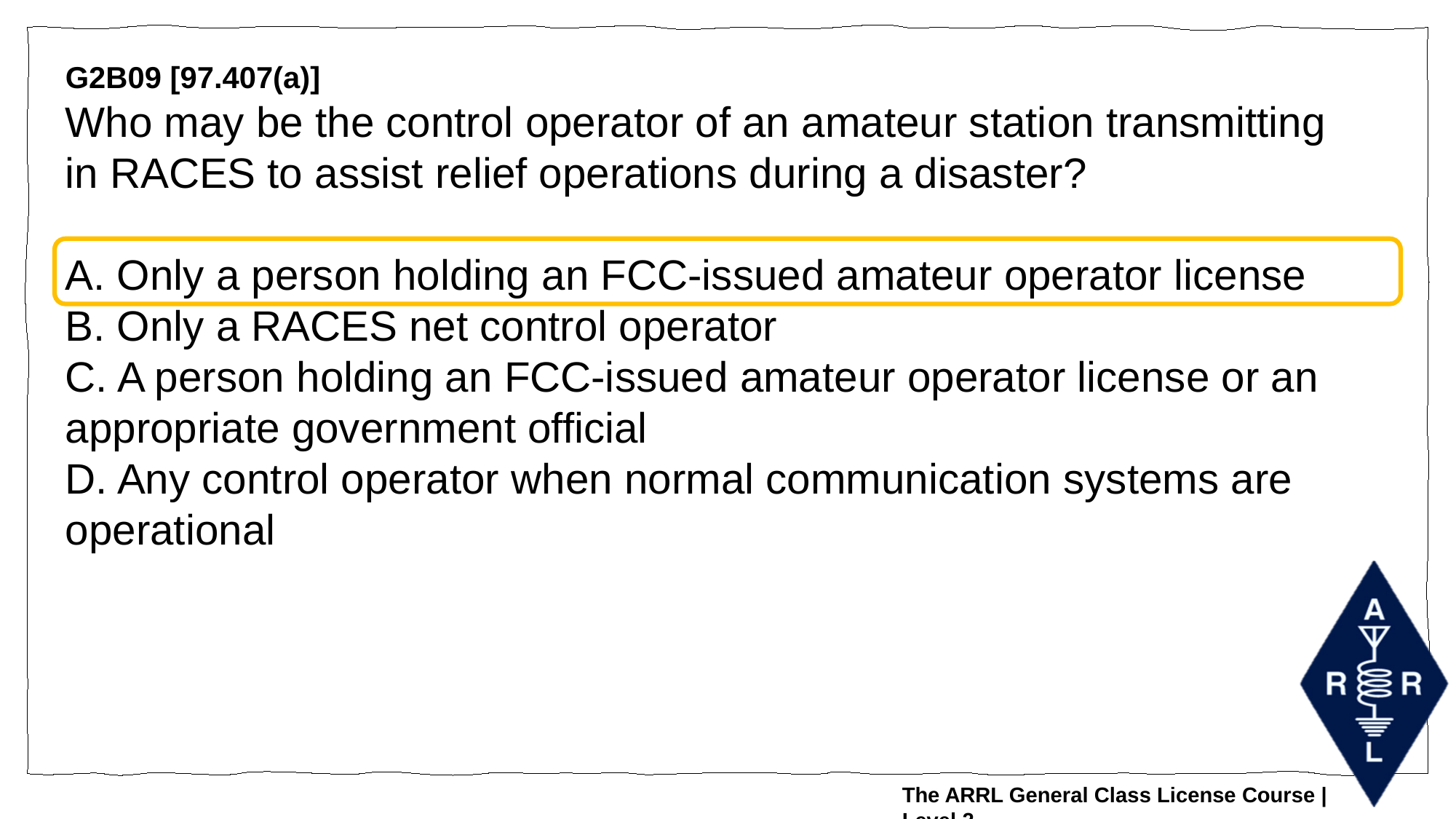

G2B09 [97.407(a)]
Who may be the control operator of an amateur station transmitting in RACES to assist relief operations during a disaster?

A. Only a person holding an FCC-issued amateur operator license
B. Only a RACES net control operator
C. A person holding an FCC-issued amateur operator license or an appropriate government official
D. Any control operator when normal communication systems are operational